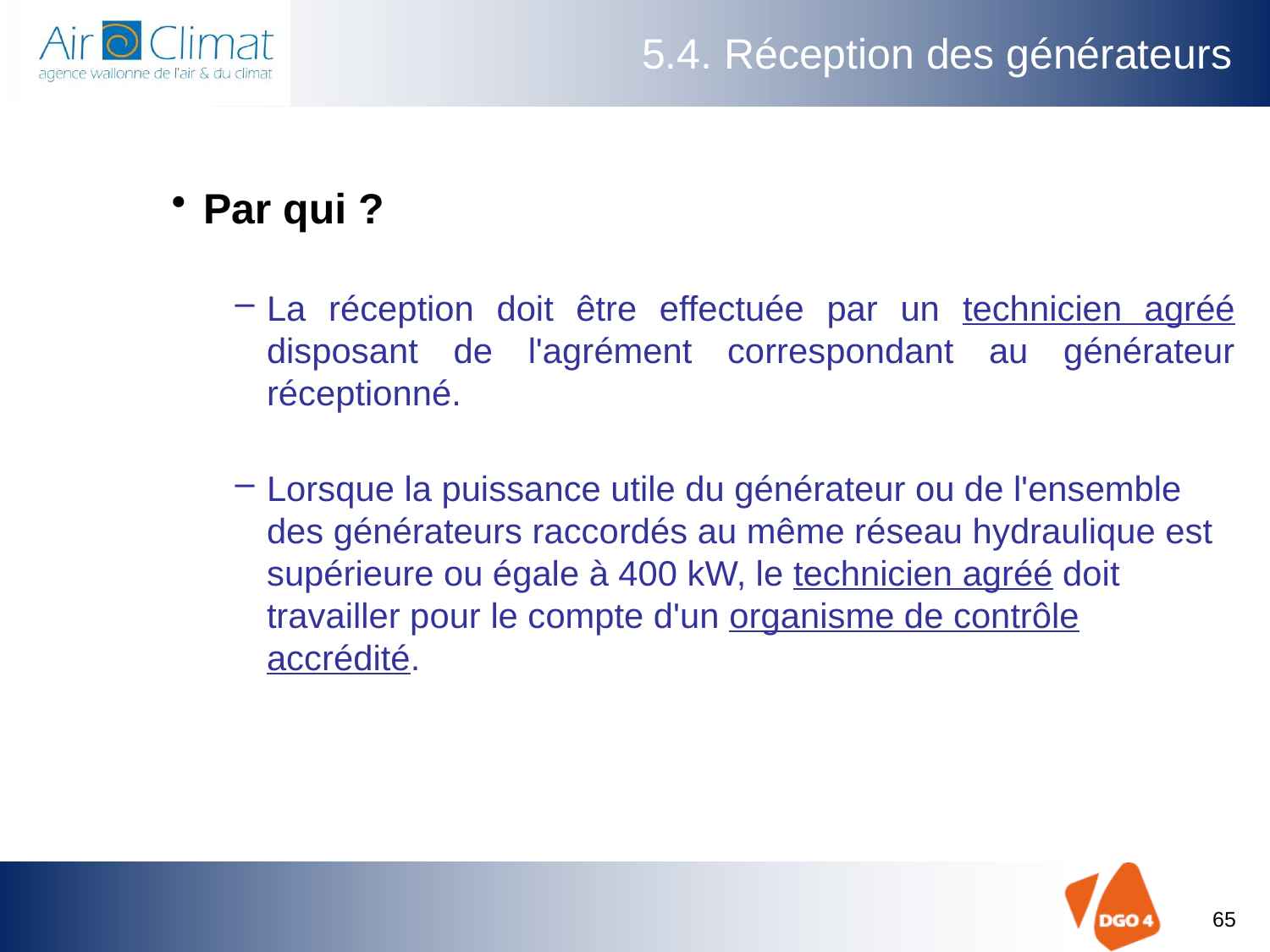

# 5.4. Réception des générateurs

Par qui ?

La réception doit être effectuée par un technicien agréé disposant de l'agrément correspondant au générateur réceptionné.

Lorsque la puissance utile du générateur ou de l'ensemble des générateurs raccordés au même réseau hydraulique est supérieure ou égale à 400 kW, le technicien agréé doit travailler pour le compte d'un organisme de contrôle accrédité.

65